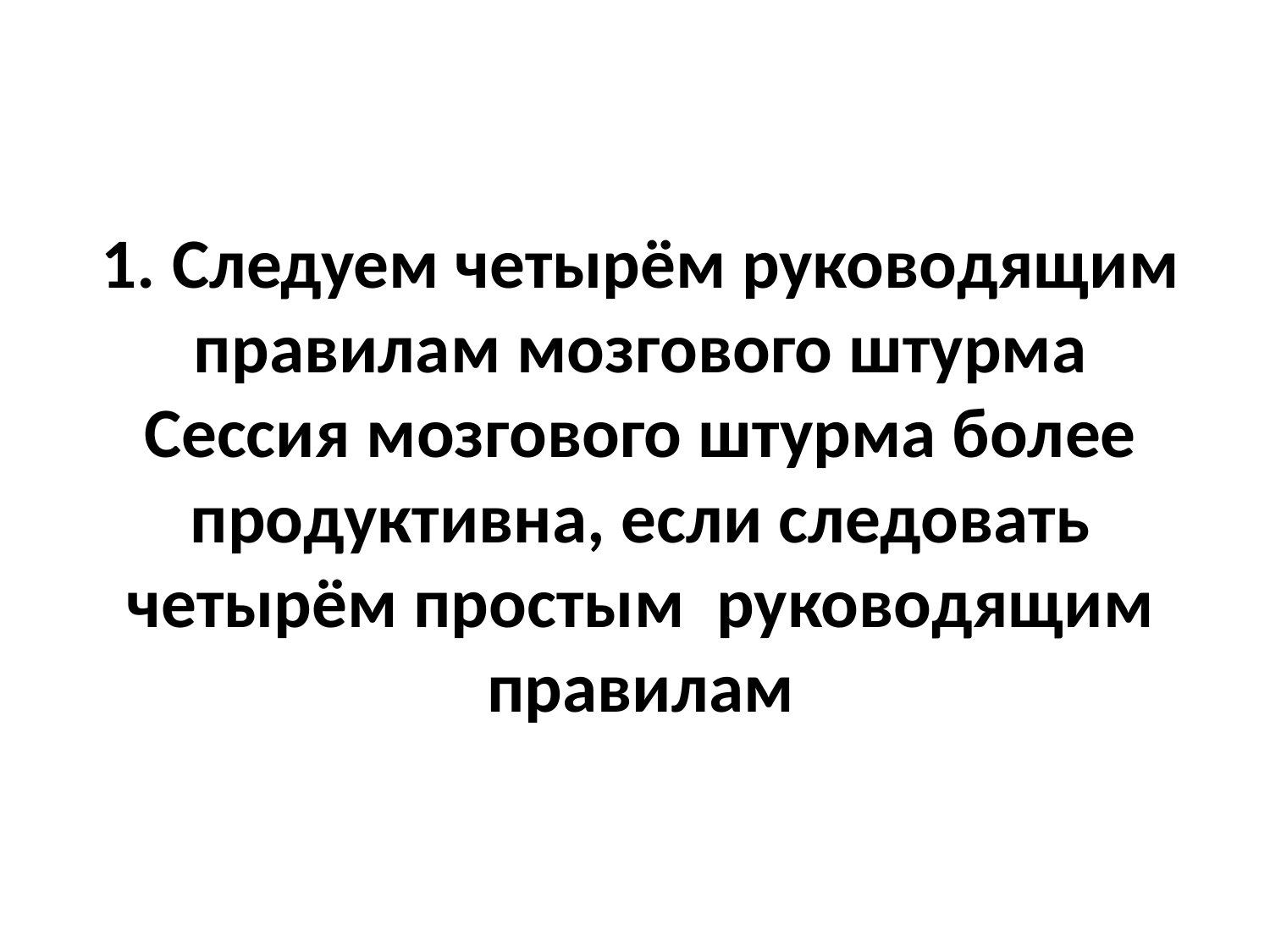

# 1. Следуем четырём руководящим правилам мозгового штурма Сессия мозгового штурма более продуктивна, если следовать четырём простым  руководящим правилам